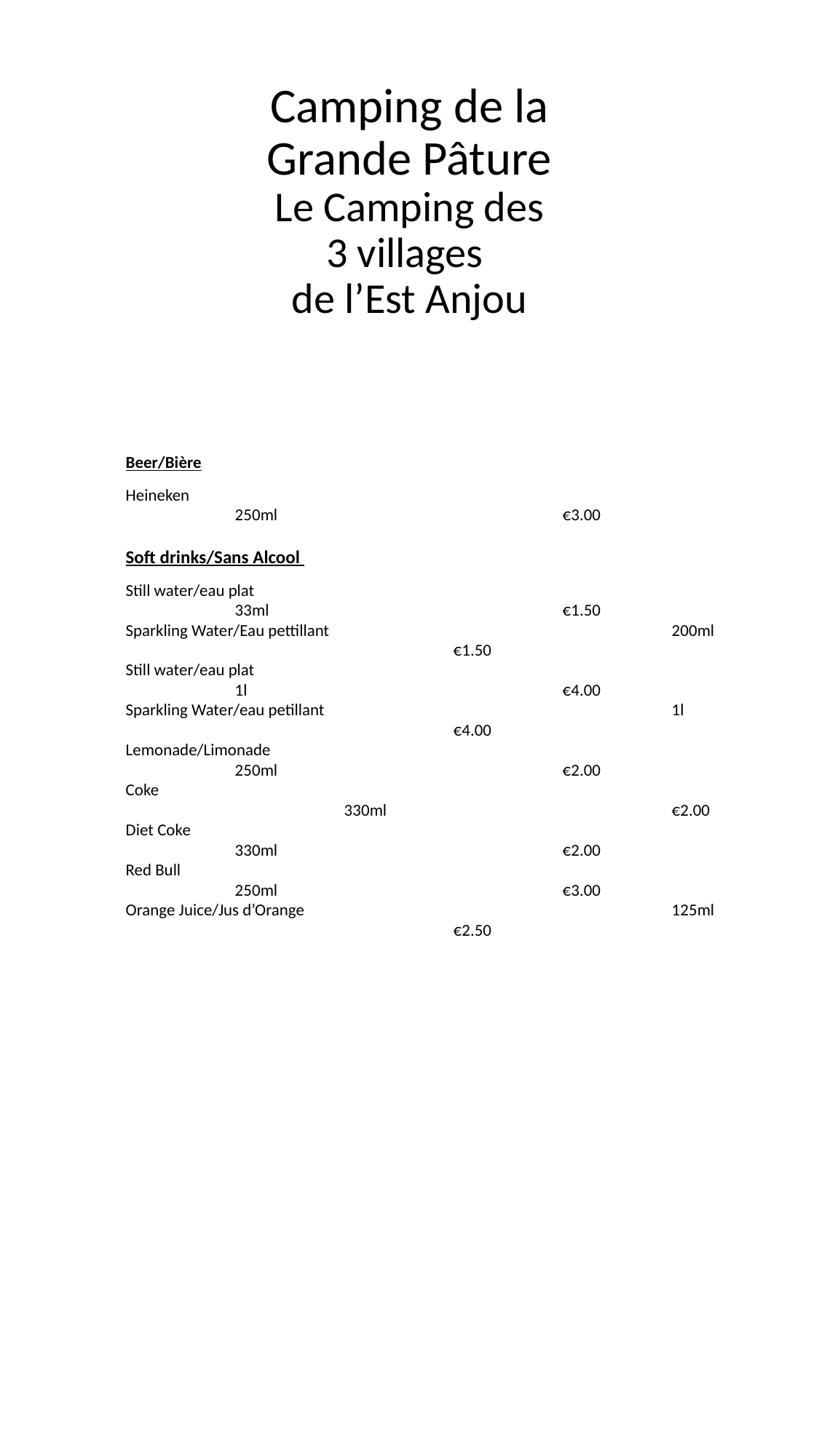

# Camping de la Grande Pâture Le Camping des 3 villages de l’Est Anjou
Beer/Bière
Heineken						250ml			€3.00

Soft drinks/Sans Alcool
Still water/eau plat					33ml			€1.50
Sparkling Water/Eau pettillant 				200ml 			€1.50
Still water/eau plat 					1l			€4.00
Sparkling Water/eau petillant				1l 			€4.00
Lemonade/Limonade					250ml			€2.00
Coke							330ml			€2.00
Diet Coke 						330ml			€2.00
Red Bull 						250ml			€3.00
Orange Juice/Jus d’Orange 				125ml			€2.50